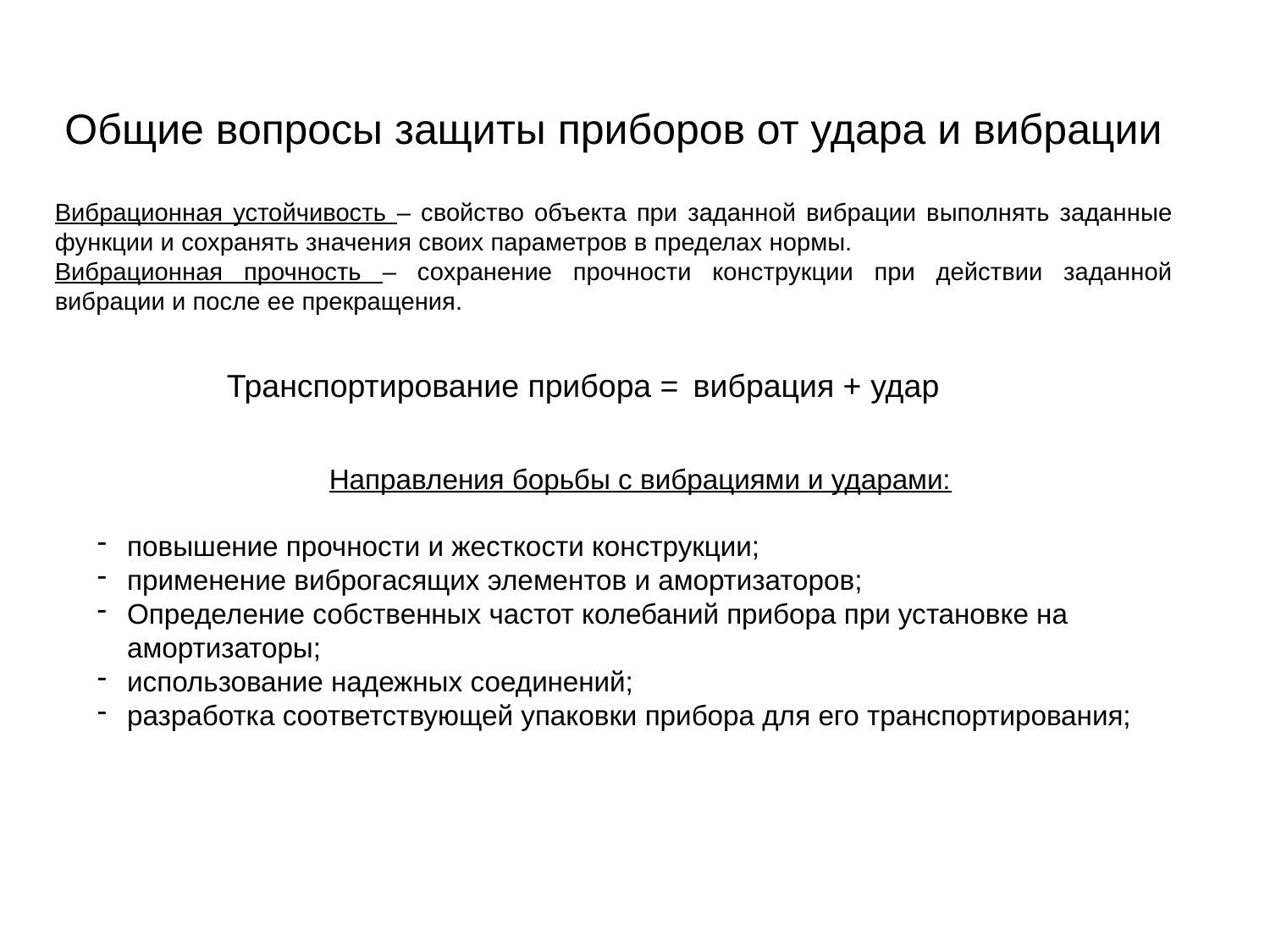

Общие вопросы защиты приборов от удара и вибрации
Вибрационная устойчивость – свойство объекта при заданной вибрации выполнять заданные функции и сохранять значения своих параметров в пределах нормы.
Вибрационная прочность – сохранение прочности конструкции при действии заданной вибрации и после ее прекращения.
Транспортирование прибора =
вибрация + удар
Направления борьбы с вибрациями и ударами:

повышение прочности и жесткости конструкции;
применение виброгасящих элементов и амортизаторов;
Определение собственных частот колебаний прибора при установке на амортизаторы;
использование надежных соединений;
разработка соответствующей упаковки прибора для его транспортирования;